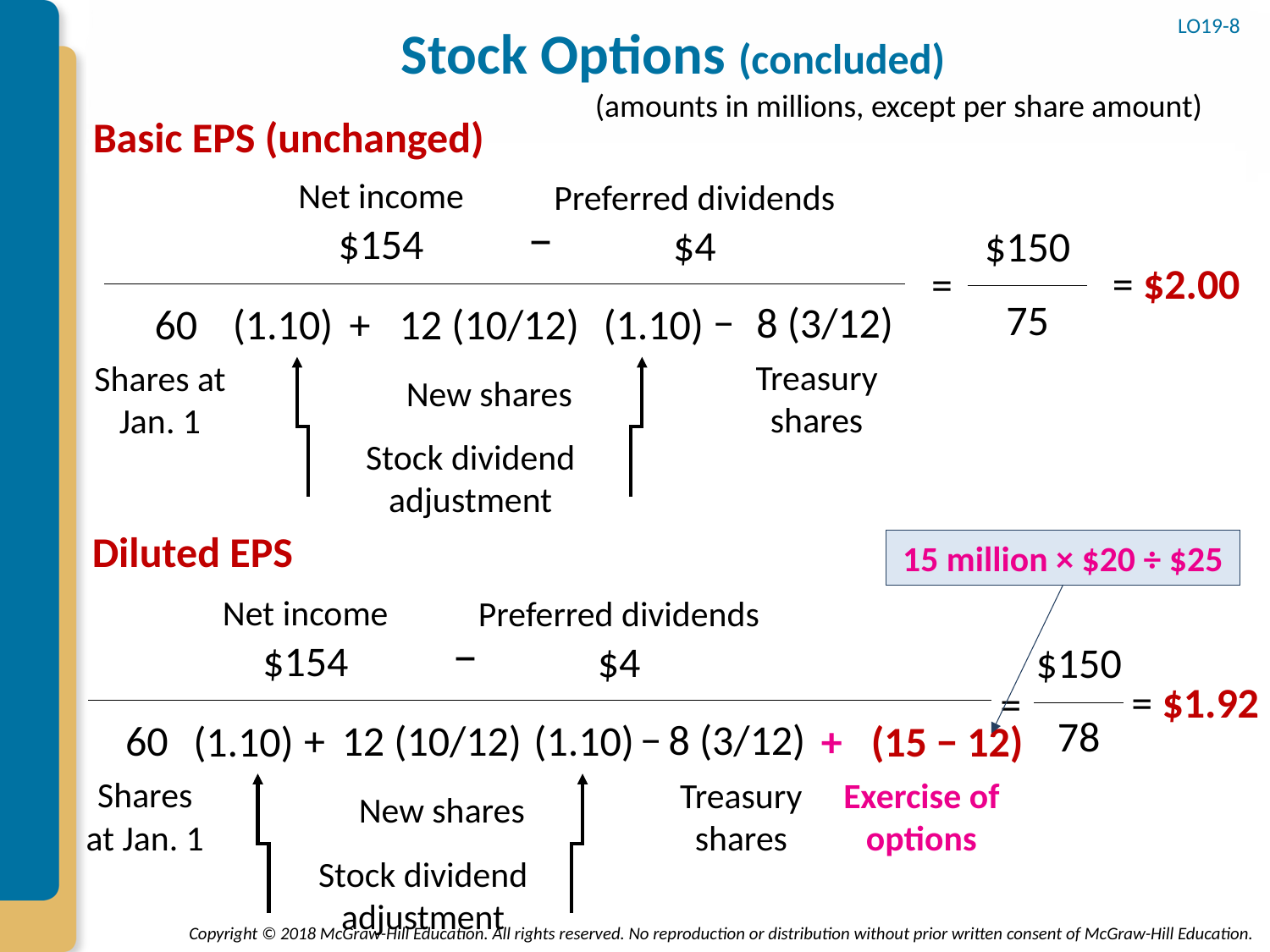

LO19-8
# Stock Options (concluded)
(amounts in millions, except per share amount)
Basic EPS (unchanged)
Net income
Preferred dividends
−
$154
$4
$150
= $2.00
=
75
−
8 (3/12)
(1.10)
12 (10/12)
60
+
(1.10)
Treasury shares
Shares at Jan. 1
New shares
Stock dividend adjustment
Diluted EPS
15 million × $20 ÷ $25
Net income
Preferred dividends
−
$154
$4
$150
= $1.92
=
78
8 (3/12)
 −
(1.10)
60
+
12 (10/12)
(1.10)
+
(15 − 12)
Shares at Jan. 1
Exercise of options
Treasury shares
New shares
Stock dividend adjustment